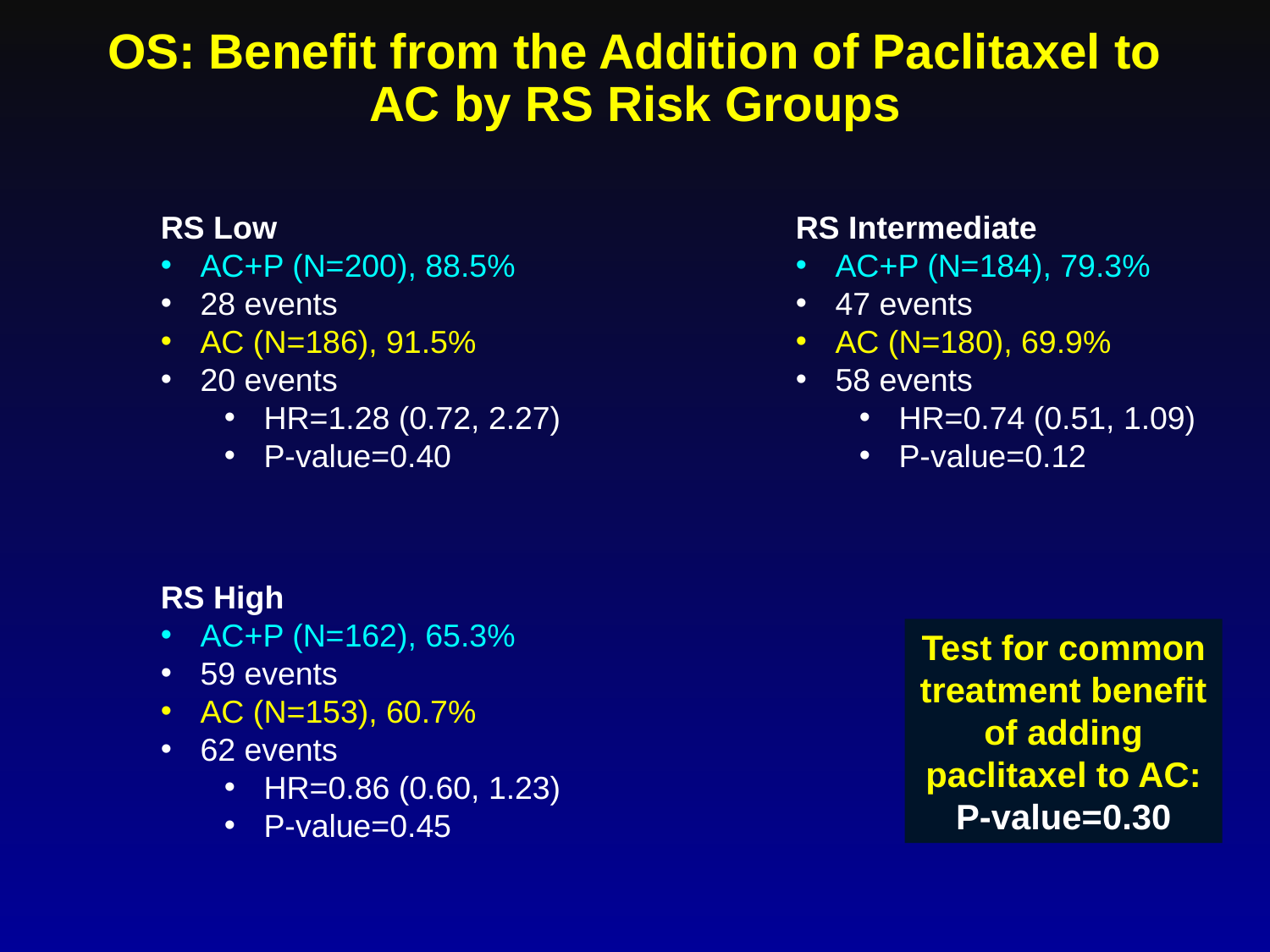

# OS: Benefit from the Addition of Paclitaxel to AC by RS Risk Groups
RS Low
AC+P (N=200), 88.5%
28 events
AC (N=186), 91.5%
20 events
HR=1.28 (0.72, 2.27)
P-value=0.40
RS Intermediate
AC+P (N=184), 79.3%
47 events
AC (N=180), 69.9%
58 events
HR=0.74 (0.51, 1.09)
P-value=0.12
RS High
AC+P (N=162), 65.3%
59 events
AC (N=153), 60.7%
62 events
HR=0.86 (0.60, 1.23)
P-value=0.45
Test for common treatment benefit of adding paclitaxel to AC:
P-value=0.30